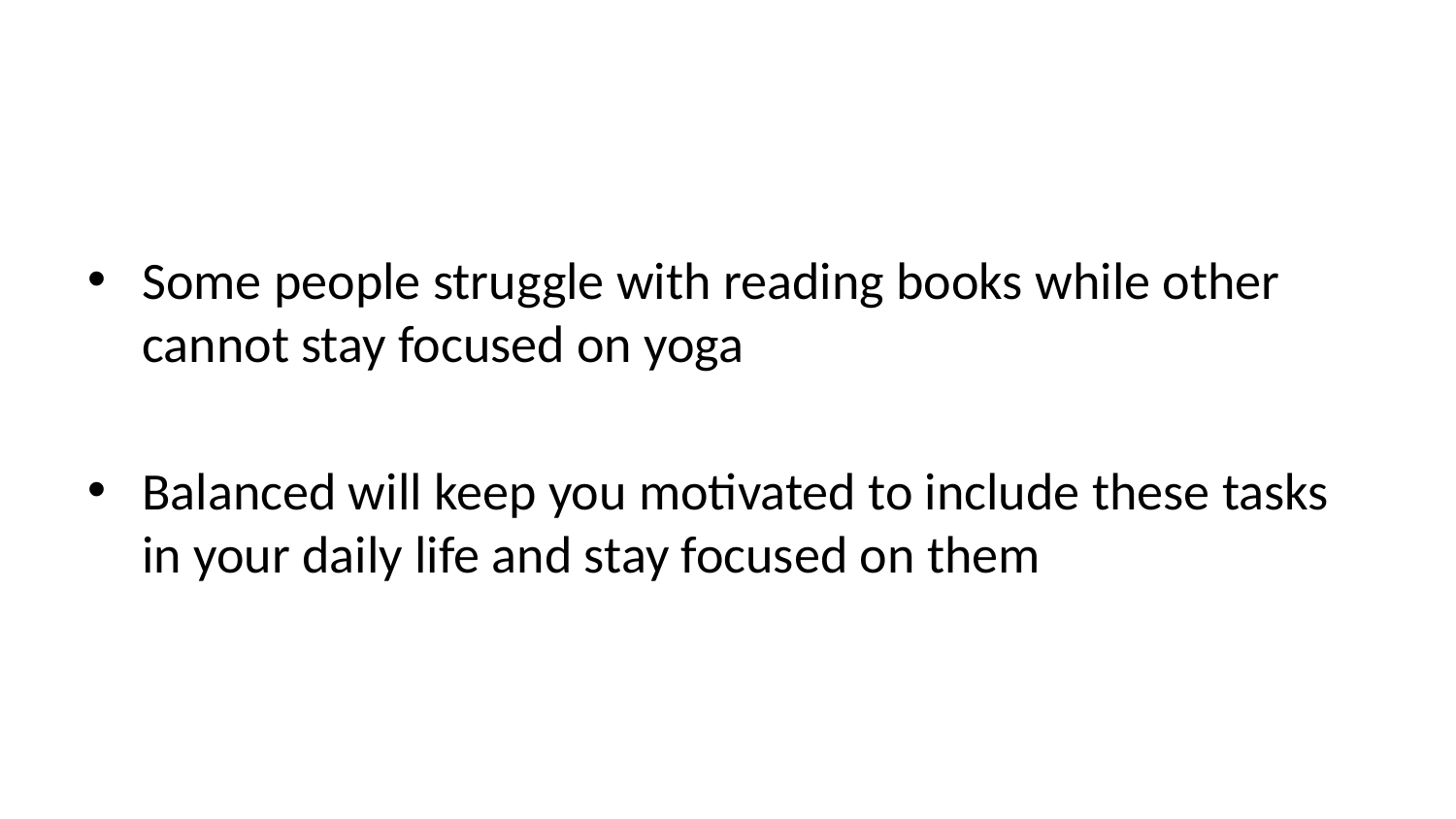

Some people struggle with reading books while other cannot stay focused on yoga

Balanced will keep you motivated to include these tasks in your daily life and stay focused on them